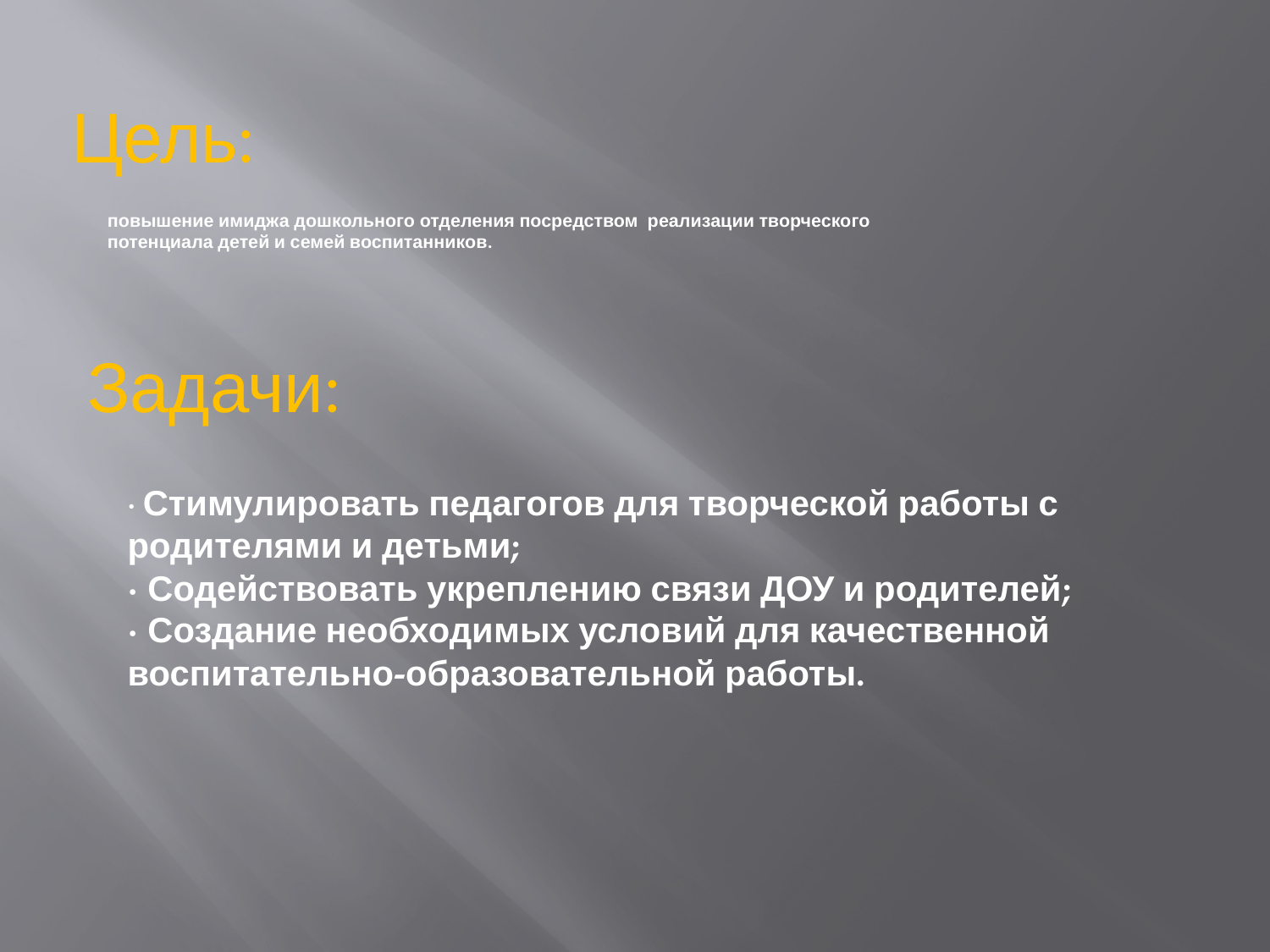

# повышение имиджа дошкольного отделения посредством  реализации творческого потенциала детей и семей воспитанников.
Цель:

Задачи:
· Стимулировать педагогов для творческой работы с родителями и детьми;
· Содействовать укреплению связи ДОУ и родителей;
· Создание необходимых условий для качественной воспитательно-образовательной работы.